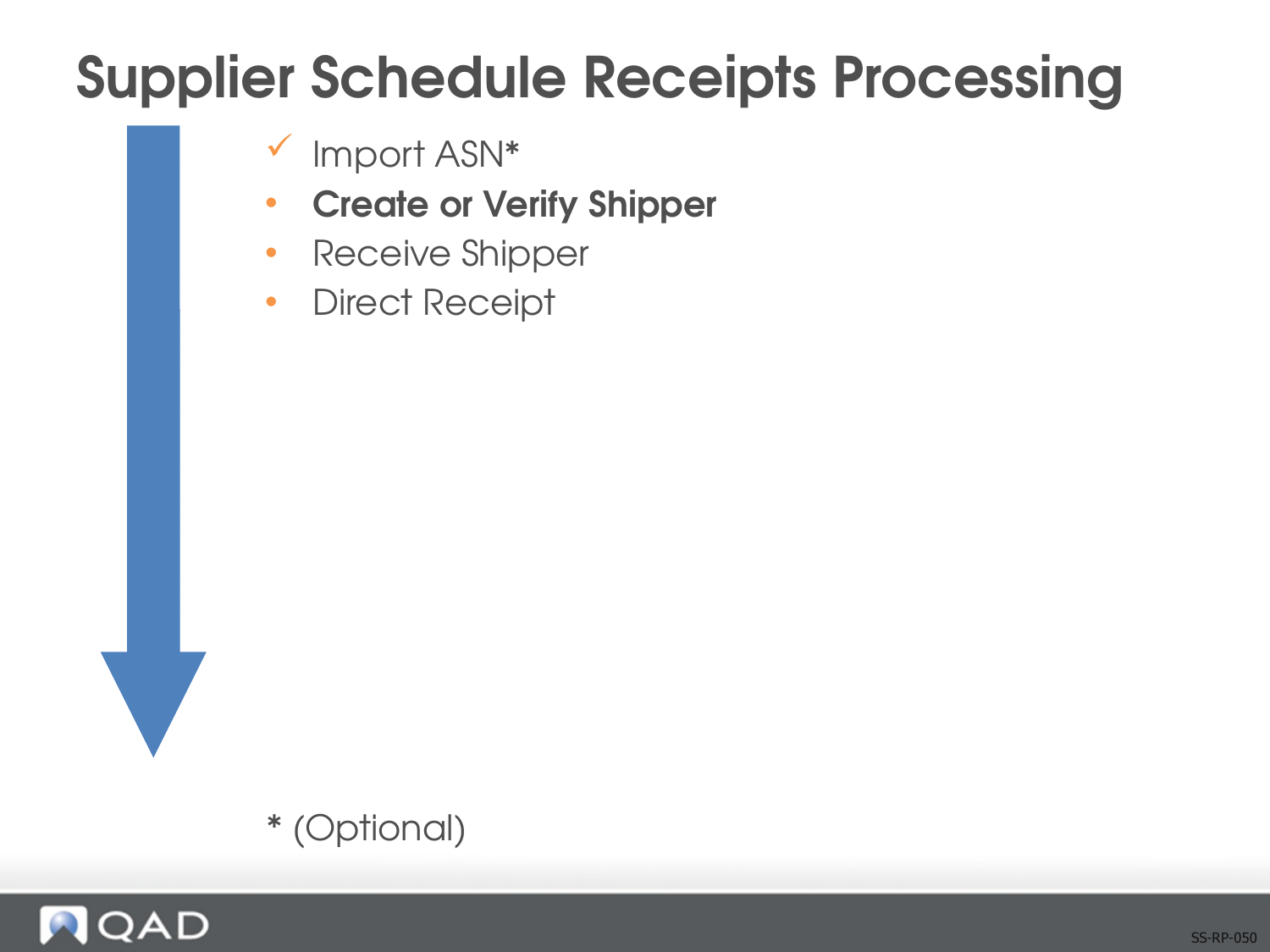

# Supplier Schedule Receipts Processing

Import ASN*
Create or Verify Shipper
Receive Shipper
Direct Receipt
* (Optional)
SS-RP-050